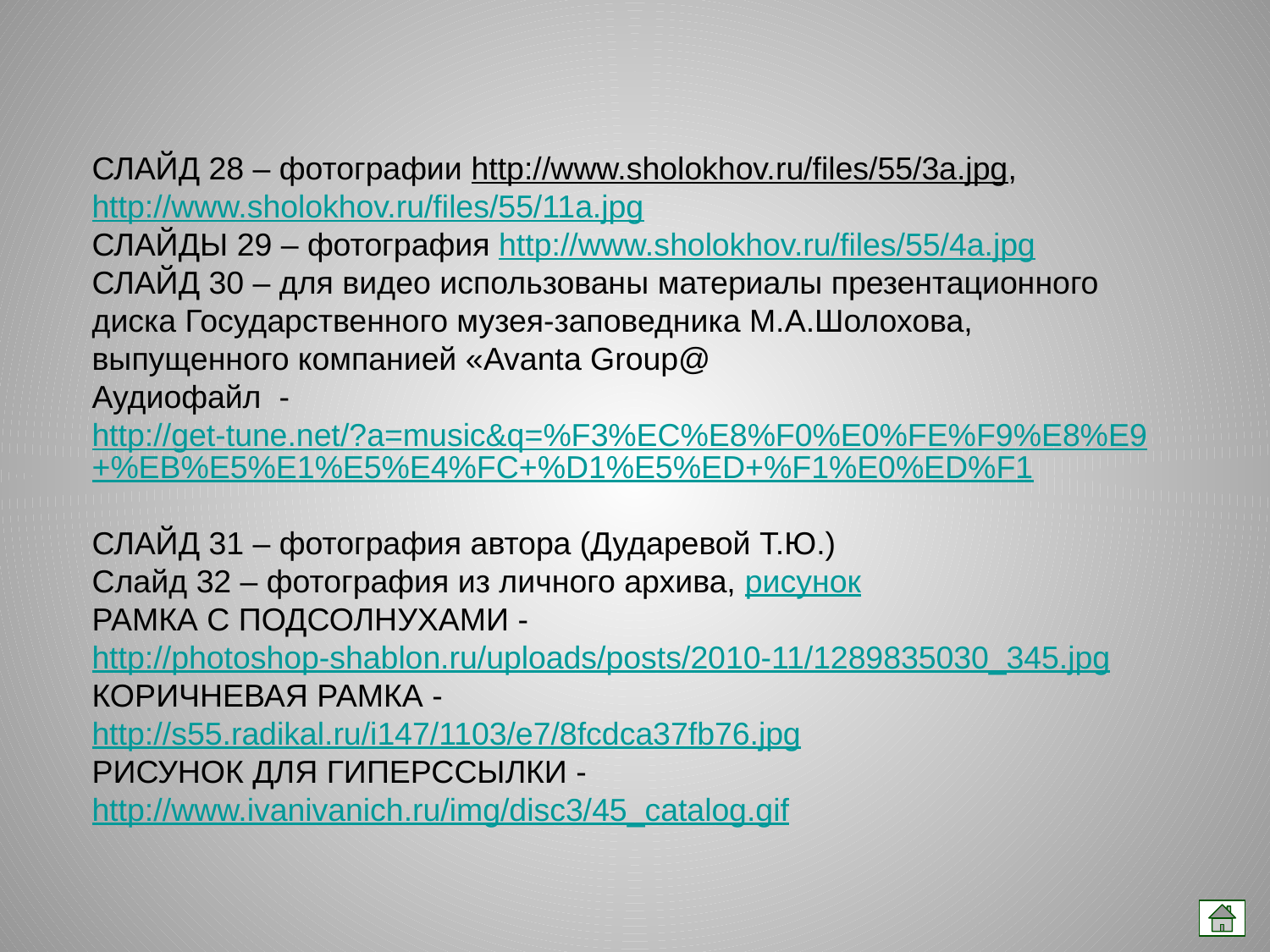

СЛАЙД 28 – фотографии http://www.sholokhov.ru/files/55/3a.jpg, http://www.sholokhov.ru/files/55/11a.jpg
СЛАЙДЫ 29 – фотография http://www.sholokhov.ru/files/55/4a.jpg
СЛАЙД 30 – для видео использованы материалы презентационного диска Государственного музея-заповедника М.А.Шолохова, выпущенного компанией «Avanta Group@
Аудиофайл  - http://get-tune.net/?a=music&q=%F3%EC%E8%F0%E0%FE%F9%E8%E9+%EB%E5%E1%E5%E4%FC+%D1%E5%ED+%F1%E0%ED%F1
СЛАЙД 31 – фотография автора (Дударевой Т.Ю.)
Слайд 32 – фотография из личного архива, рисунок
РАМКА С ПОДСОЛНУХАМИ - http://photoshop-shablon.ru/uploads/posts/2010-11/1289835030_345.jpg
КОРИЧНЕВАЯ РАМКА - http://s55.radikal.ru/i147/1103/e7/8fcdca37fb76.jpg
РИСУНОК ДЛЯ ГИПЕРССЫЛКИ - http://www.ivanivanich.ru/img/disc3/45_catalog.gif